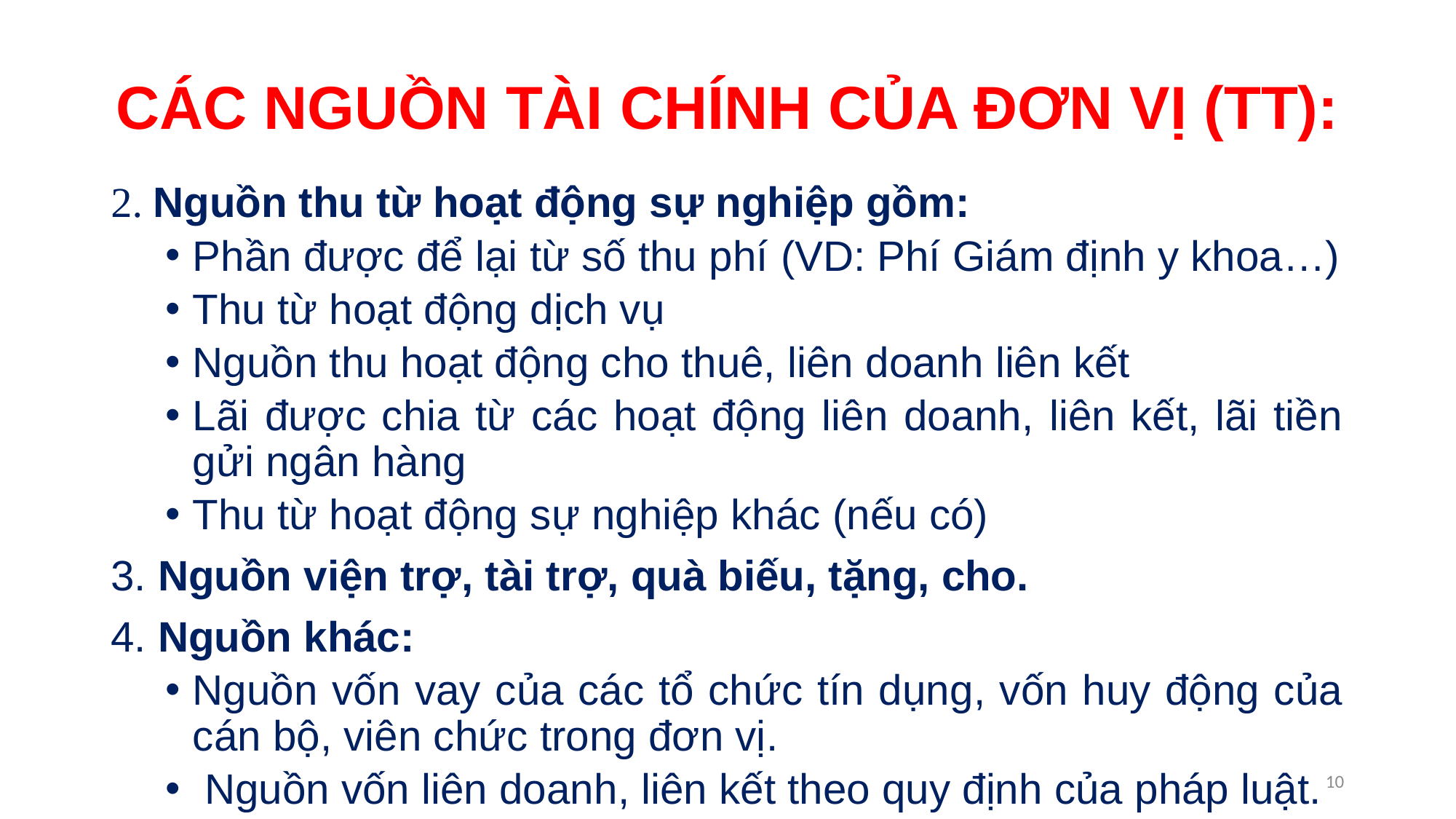

# CÁC NGUỒN TÀI CHÍNH CỦA ĐƠN VỊ (TT):
2. Nguồn thu từ hoạt động sự nghiệp gồm:
Phần được để lại từ số thu phí (VD: Phí Giám định y khoa…)
Thu từ hoạt động dịch vụ
Nguồn thu hoạt động cho thuê, liên doanh liên kết
Lãi được chia từ các hoạt động liên doanh, liên kết, lãi tiền gửi ngân hàng
Thu từ hoạt động sự nghiệp khác (nếu có)
3. Nguồn viện trợ, tài trợ, quà biếu, tặng, cho.
4. Nguồn khác:
Nguồn vốn vay của các tổ chức tín dụng, vốn huy động của cán bộ, viên chức trong đơn vị.
 Nguồn vốn liên doanh, liên kết theo quy định của pháp luật.

10